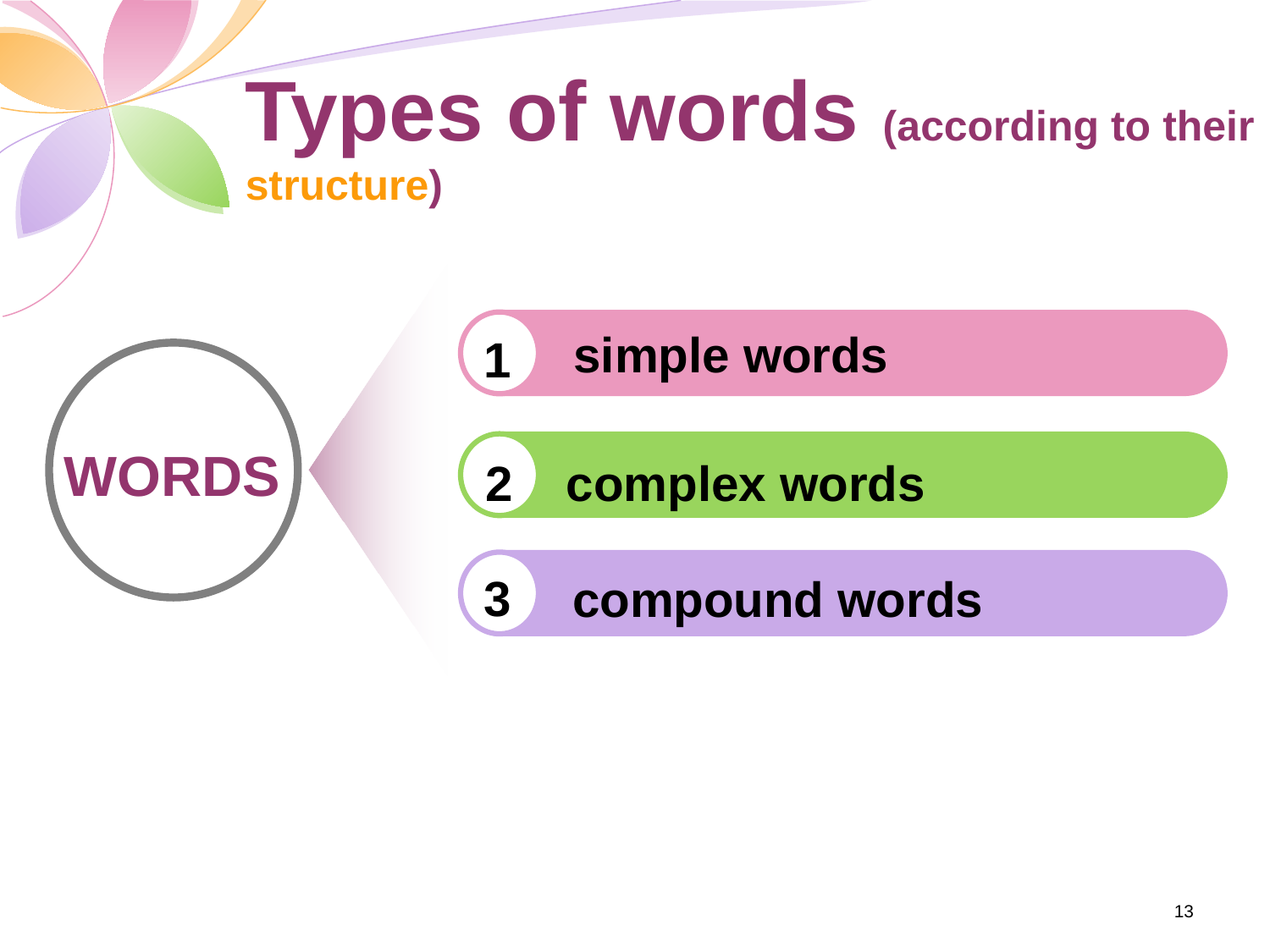

# Types of words (according to their structure)

simple words
1

WORDS
complex words
2

3
compound words
 Add your text in here
13